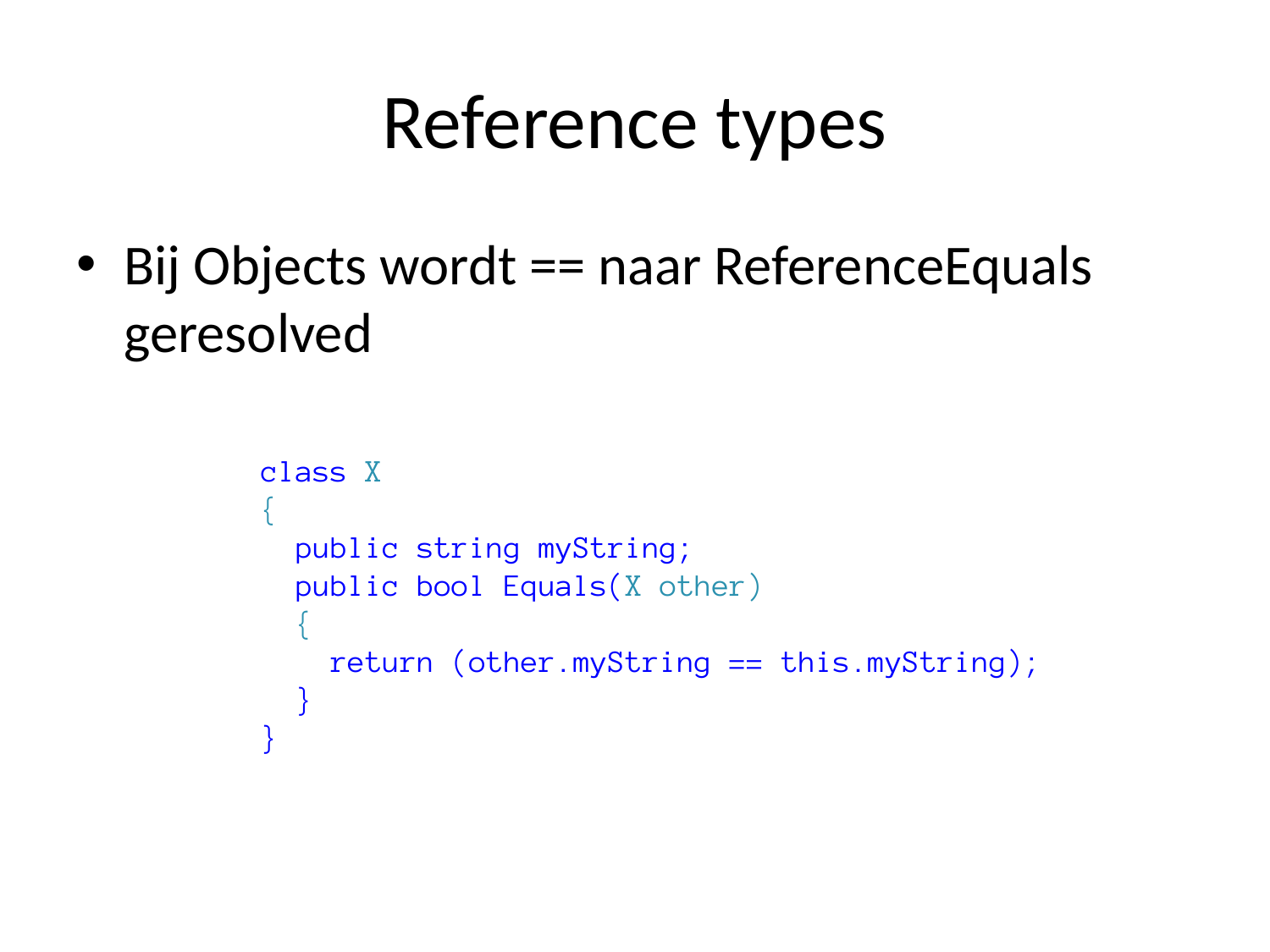

# Reference types
Bij Objects wordt == naar ReferenceEquals geresolved
class X
{
  public string myString;
  public bool Equals(X other)
  {
    return (other.myString == this.myString);
  }
}